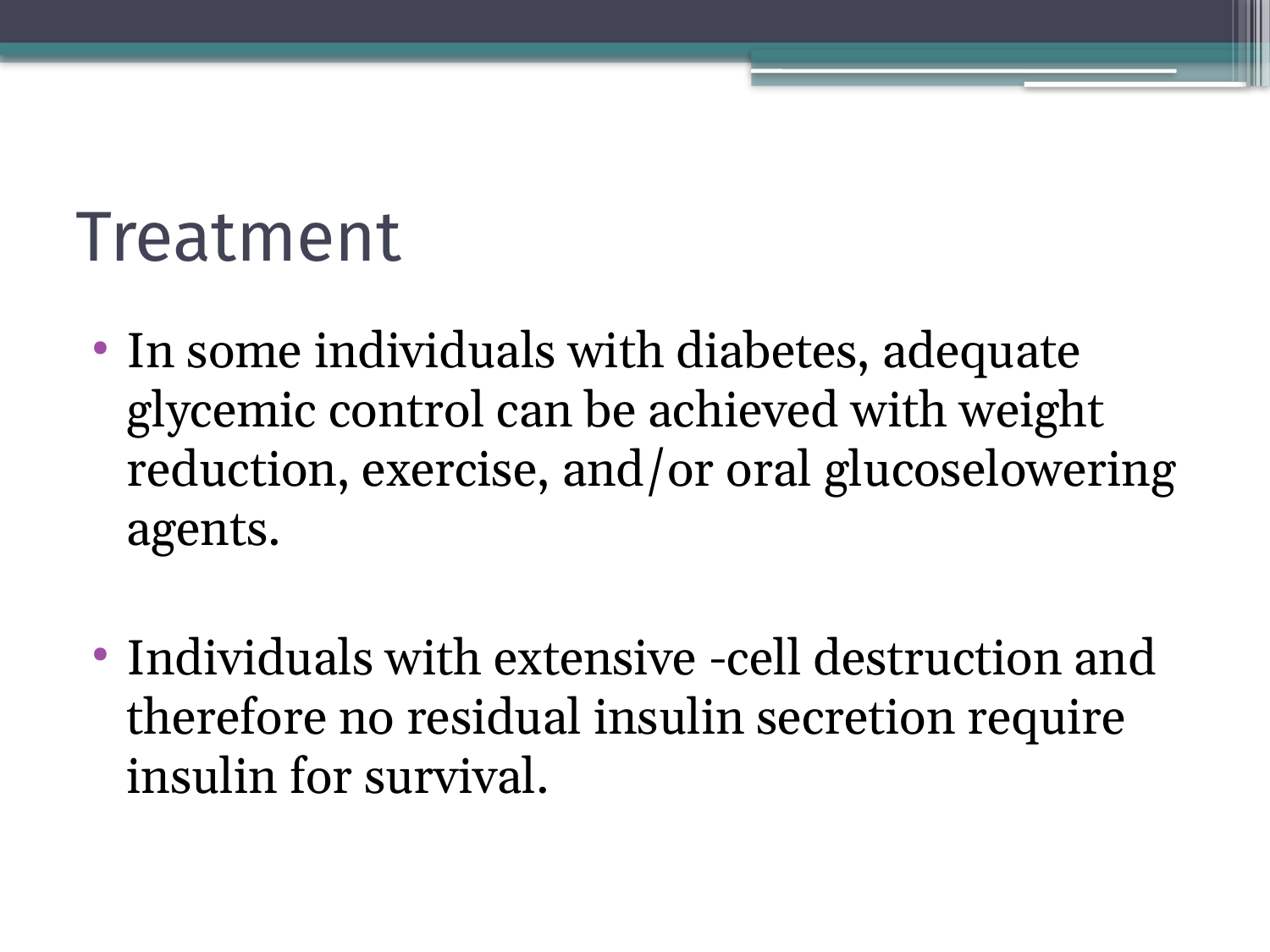

# Treatment
In some individuals with diabetes, adequate glycemic control can be achieved with weight reduction, exercise, and/or oral glucoselowering agents.

Individuals with extensive -cell destruction and therefore no residual insulin secretion require insulin for survival.